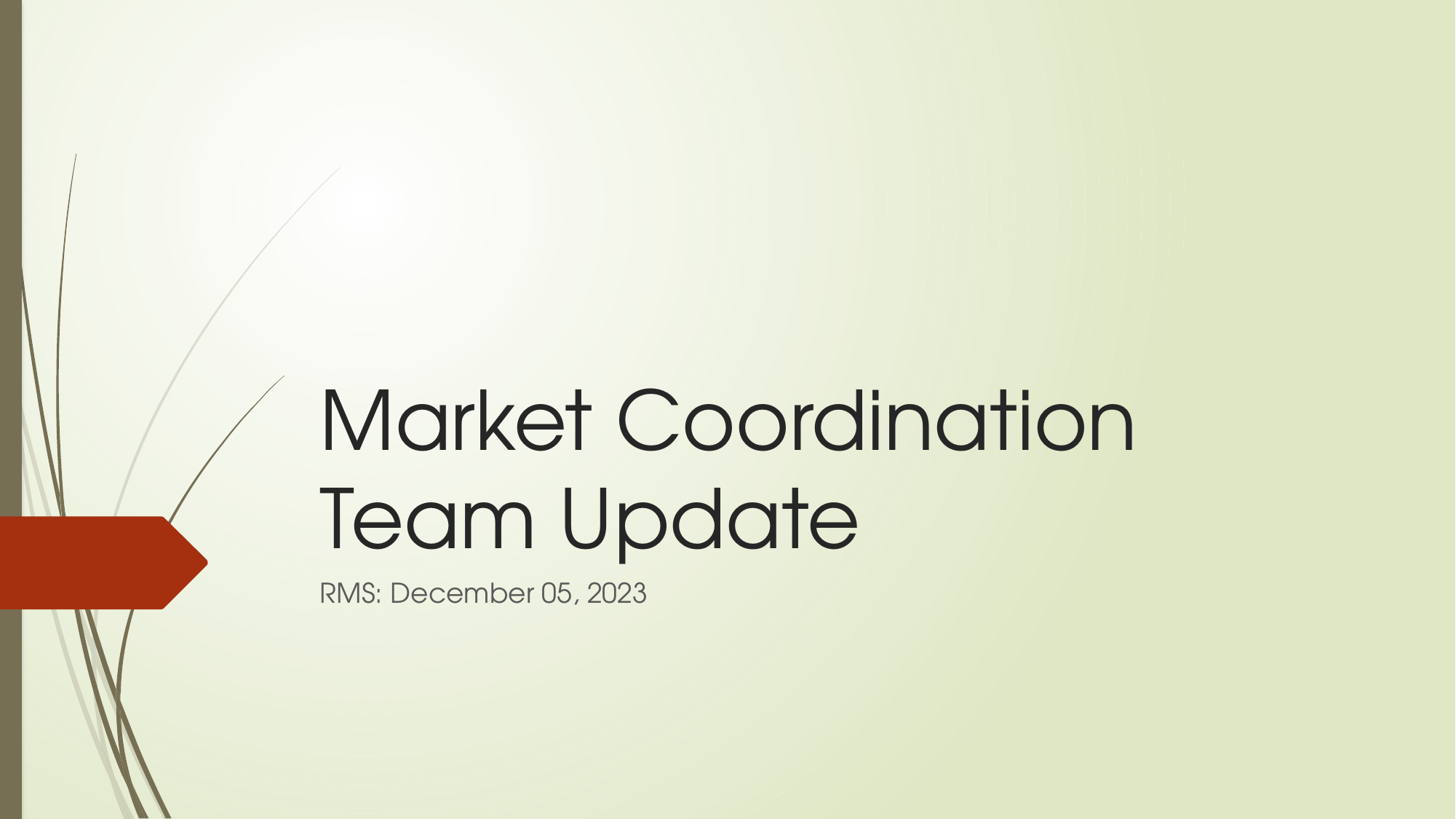

# Market Coordination Team Update
RMS: December 05, 2023